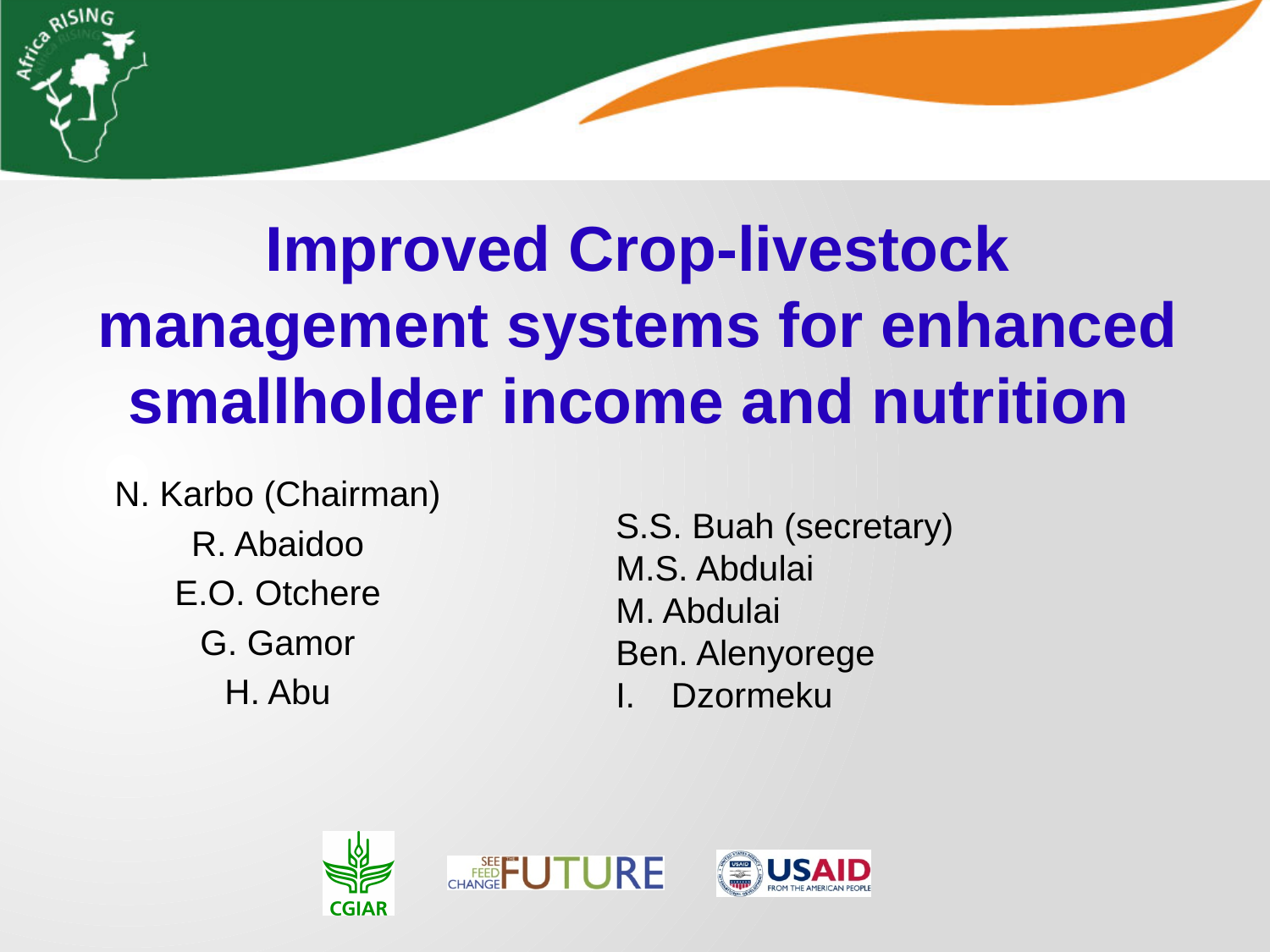

Improved Crop-livestock management systems for enhanced smallholder income and nutrition
N. Karbo (Chairman)
R. Abaidoo
E.O. Otchere
G. Gamor
H. Abu

S.S. Buah (secretary)
M.S. Abdulai
M. Abdulai
Ben. Alenyorege
Dzormeku